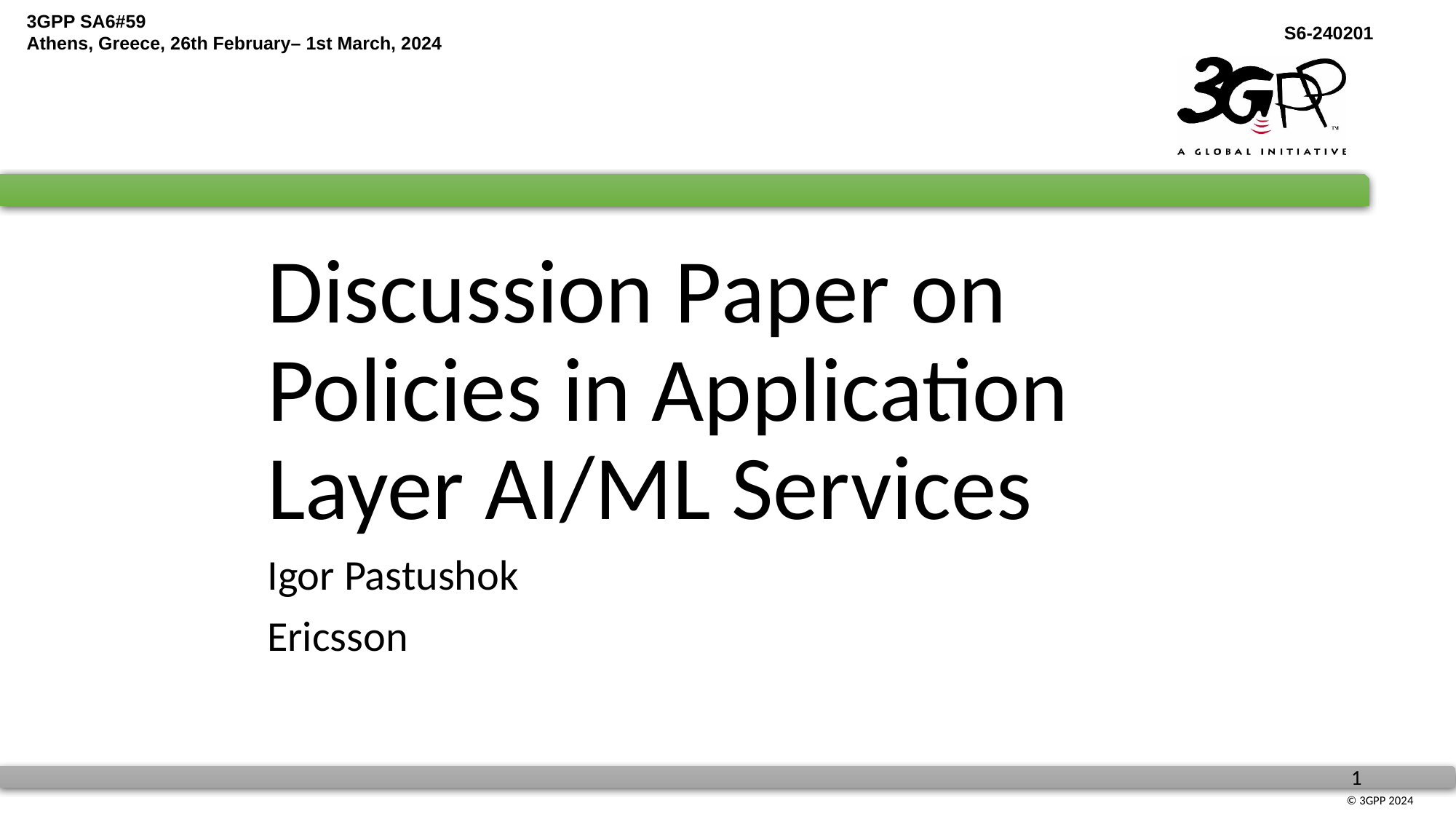

# Discussion Paper on Policies in Application Layer AI/ML Services
Igor Pastushok
Ericsson